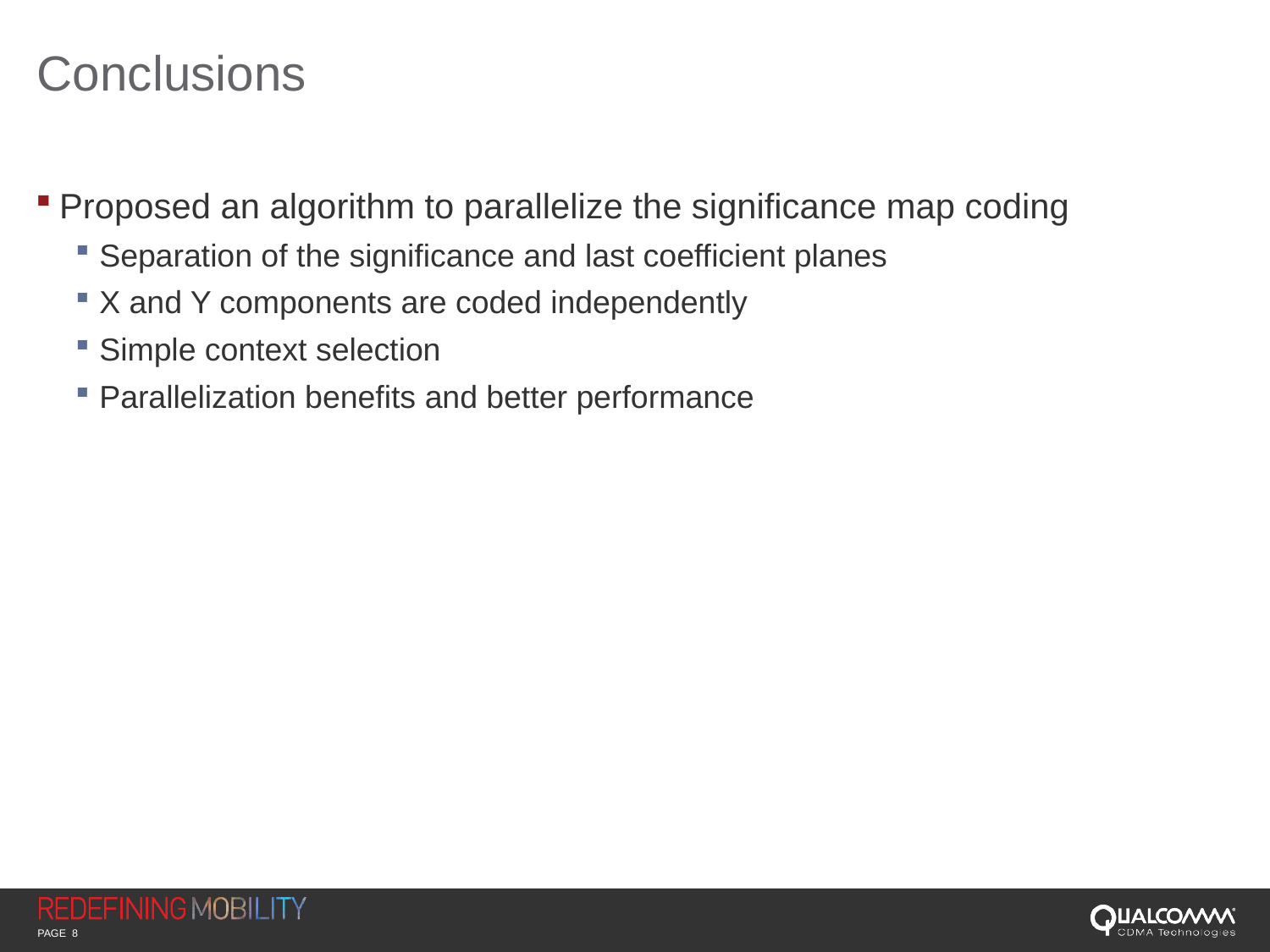

# Conclusions

Proposed an algorithm to parallelize the significance map coding
Separation of the significance and last coefficient planes
X and Y components are coded independently
Simple context selection
Parallelization benefits and better performance